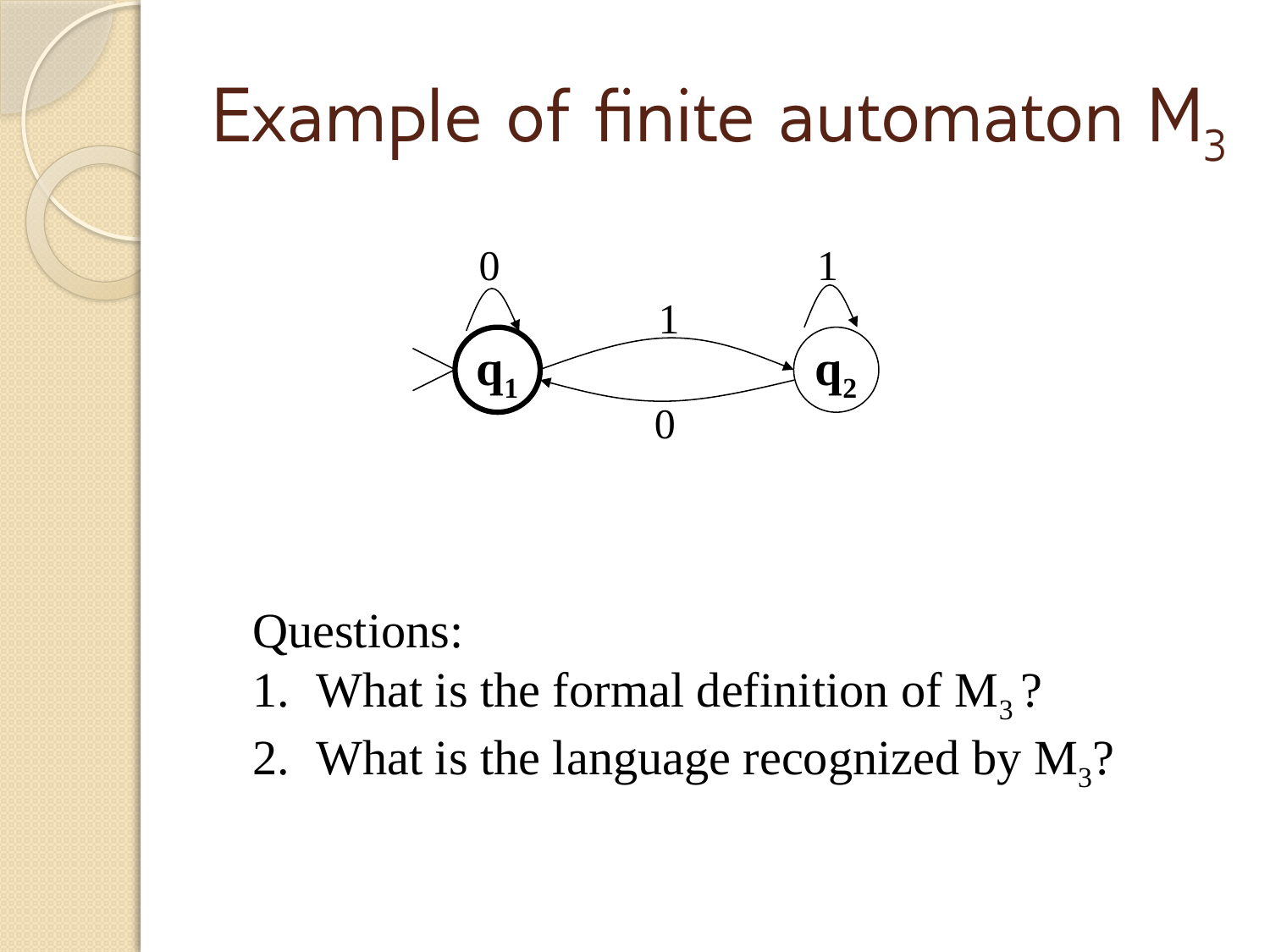

# Example of finite automaton M3
0
1
1

q2

0
q1

Questions:
What is the formal definition of M3 ?
What is the language recognized by M3?